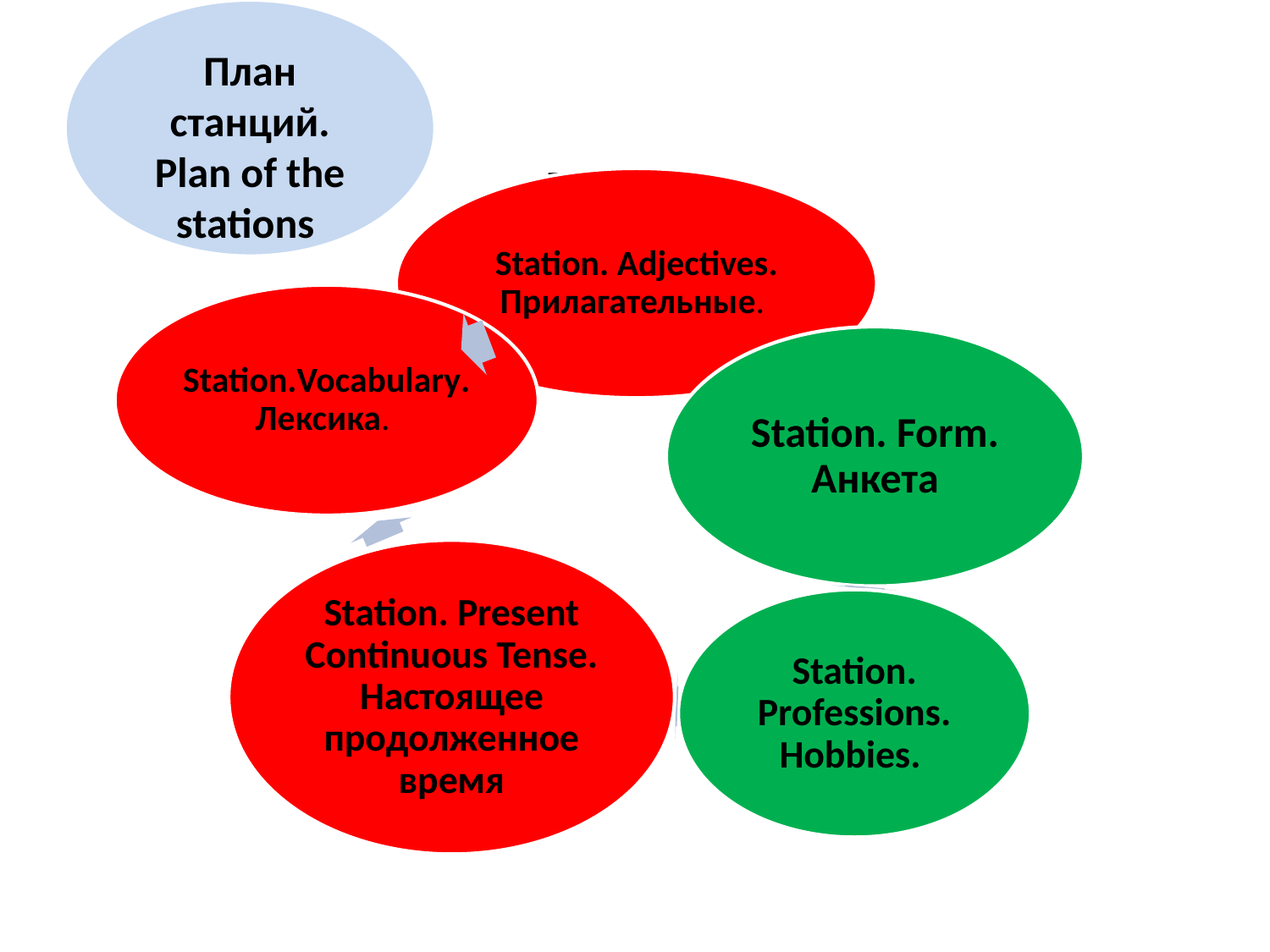

План станций. Plan of the stations

# План
Station. Adjectives. Прилагательные.

Station. Form. Анкета

Station. Professions. Hobbies.

Station. Present Continuous Tense. Настоящее продолженное время

Station.Vocabulary. Лексика.